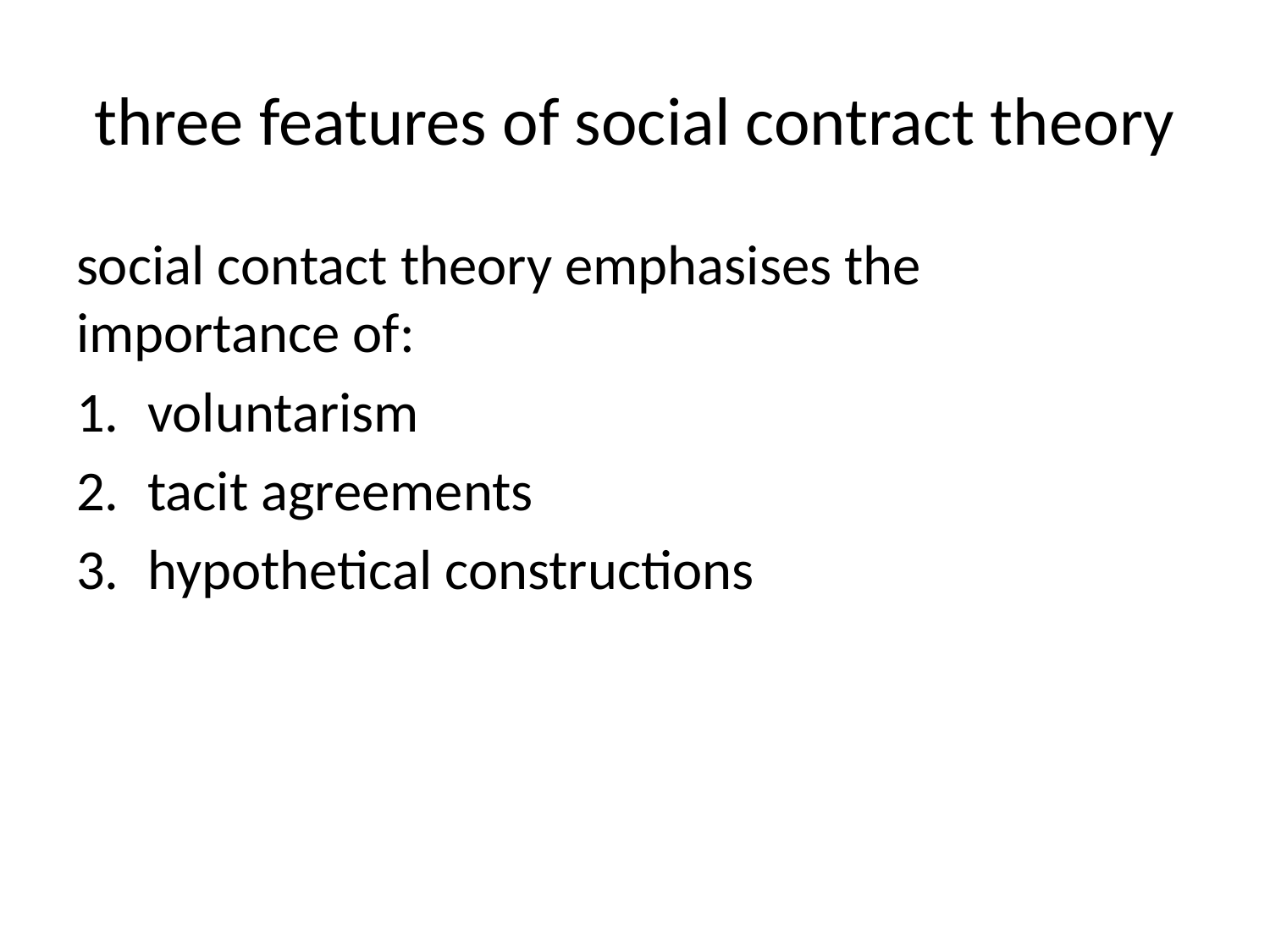

# three features of social contract theory
social contact theory emphasises the importance of:
voluntarism
tacit agreements
hypothetical constructions